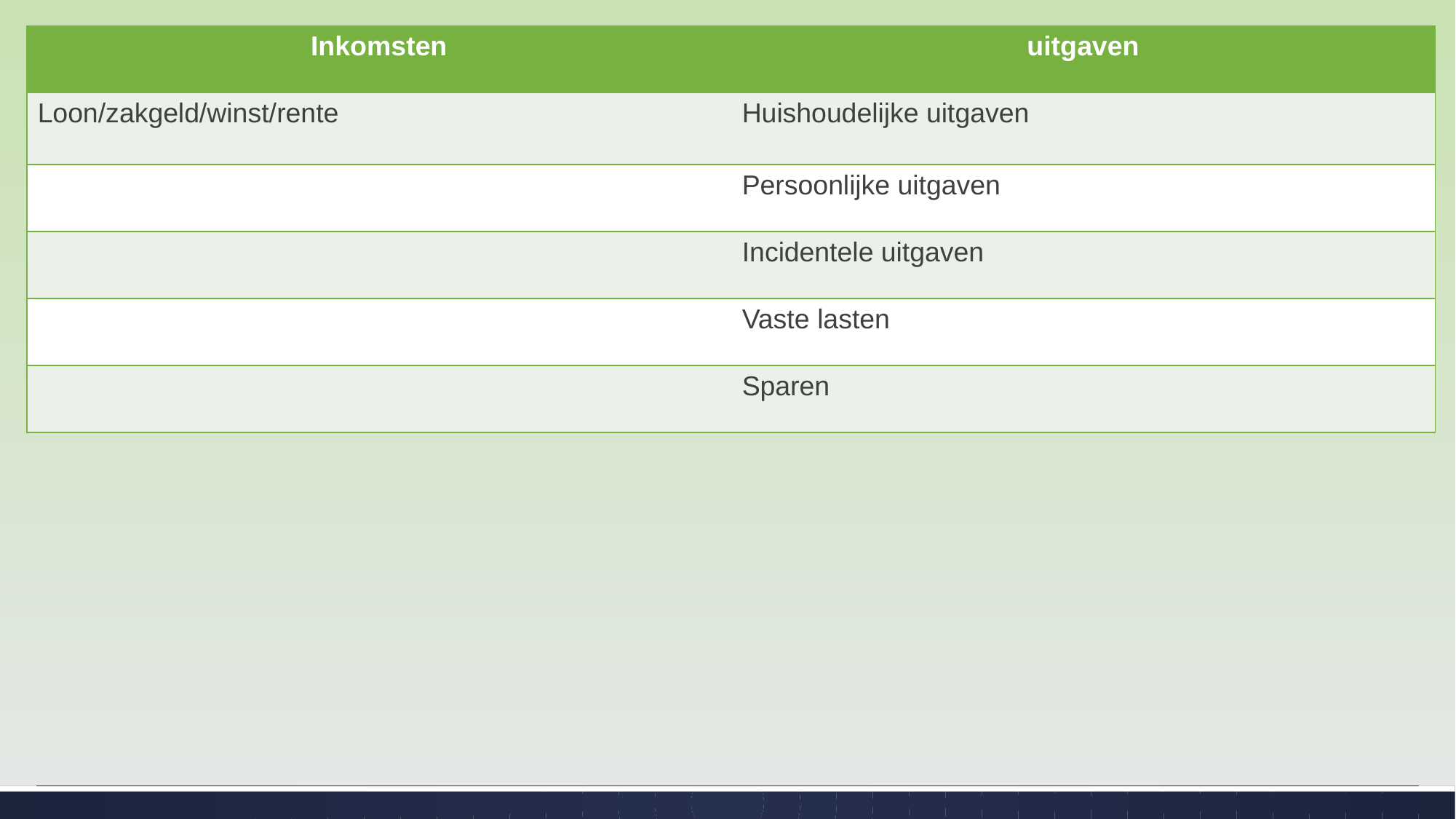

| Inkomsten | uitgaven |
| --- | --- |
| Loon/zakgeld/winst/rente | Huishoudelijke uitgaven |
|  | Persoonlijke uitgaven |
|  | Incidentele uitgaven |
|  | Vaste lasten |
|  | Sparen |